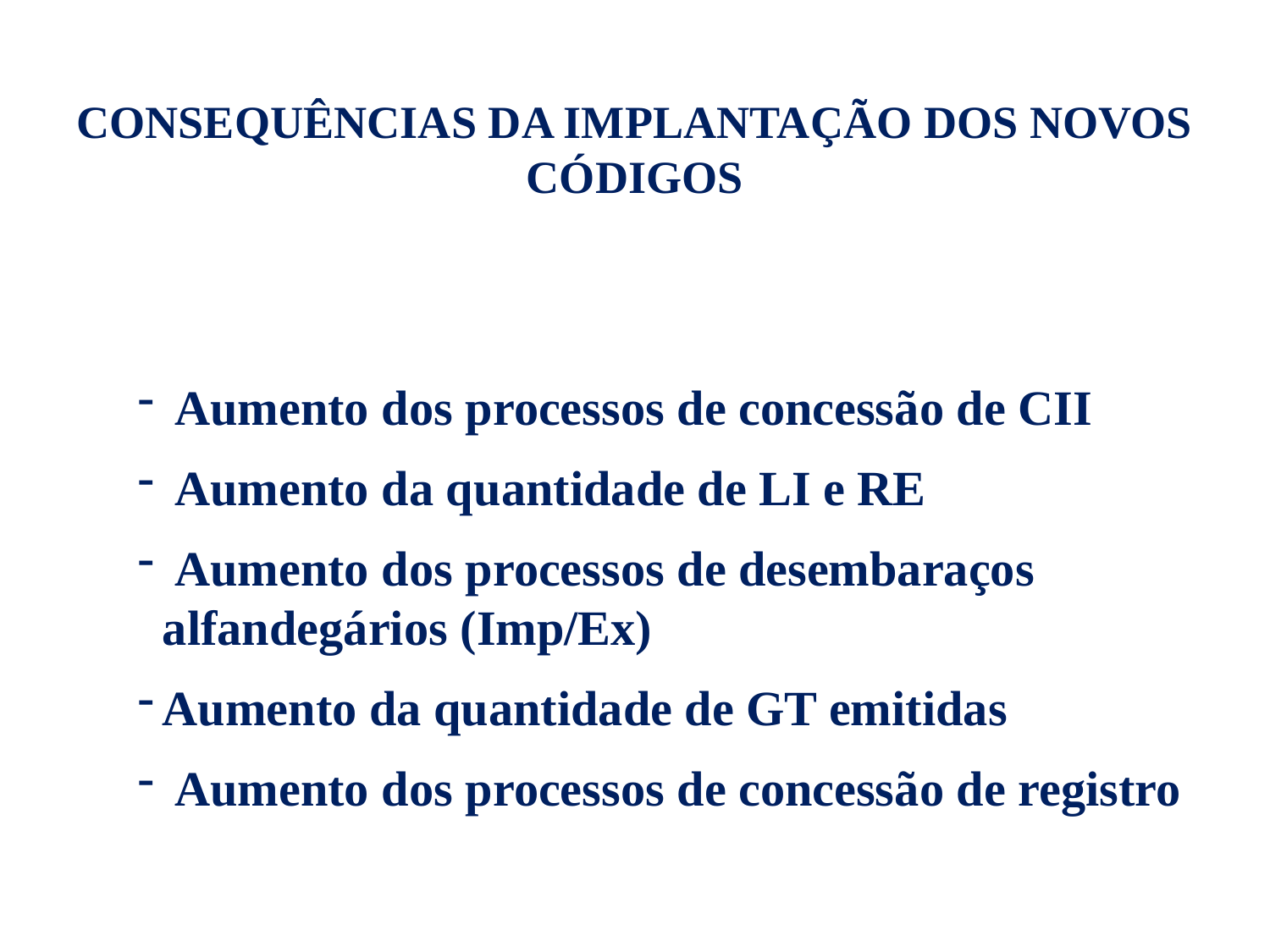

CONSEQUÊNCIAS DA IMPLANTAÇÃO DOS NOVOS CÓDIGOS

 Aumento dos processos de concessão de CII
 Aumento da quantidade de LI e RE
 Aumento dos processos de desembaraços alfandegários (Imp/Ex)
Aumento da quantidade de GT emitidas
 Aumento dos processos de concessão de registro